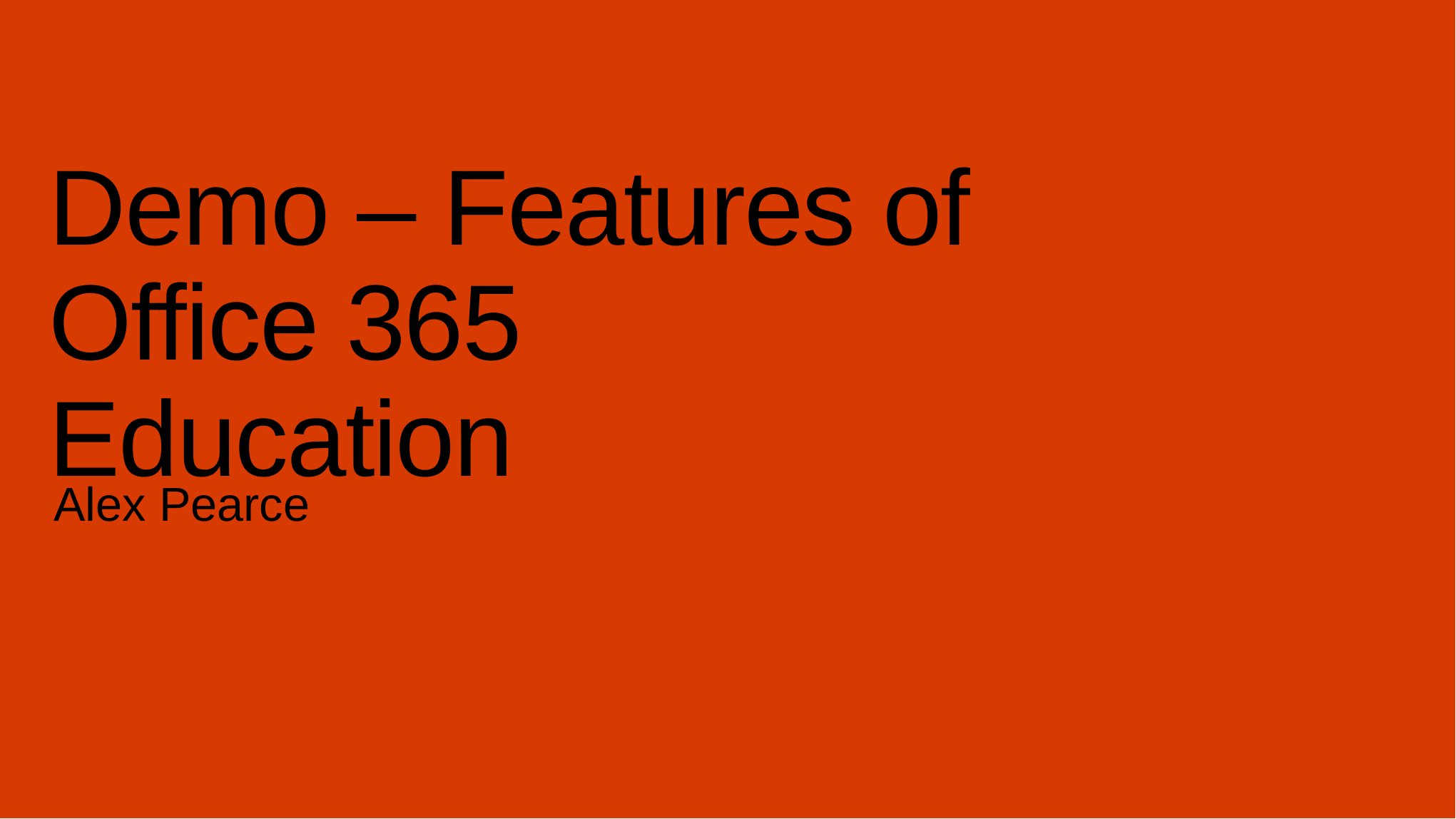

# Demo – Features of Office 365 Education
Alex Pearce